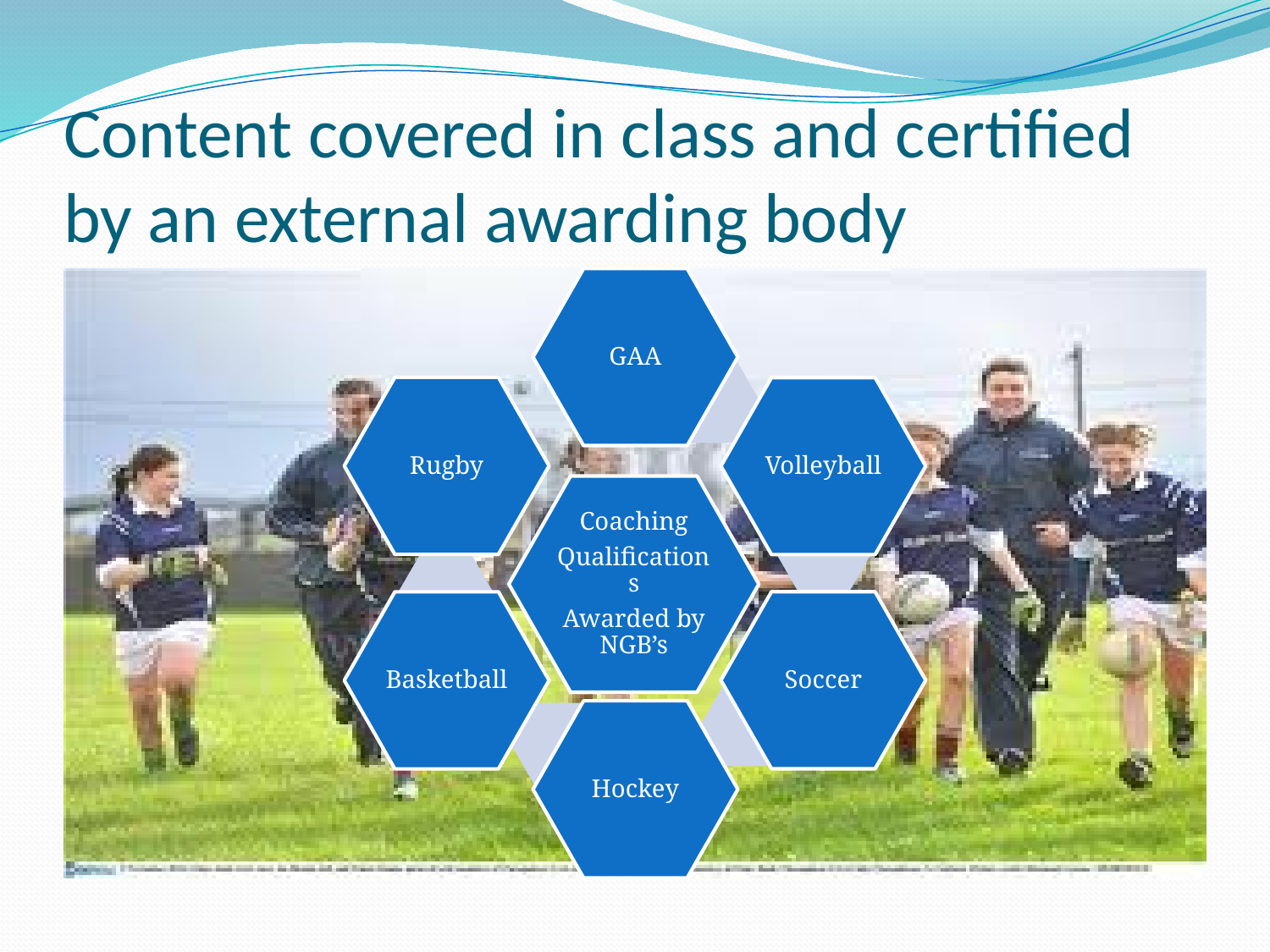

# Content covered in class and certified by an external awarding body
Coaching
Qualifications
Awarded by NGB’s
GAA
Volleyball
Soccer
Hockey
Basketball
Rugby